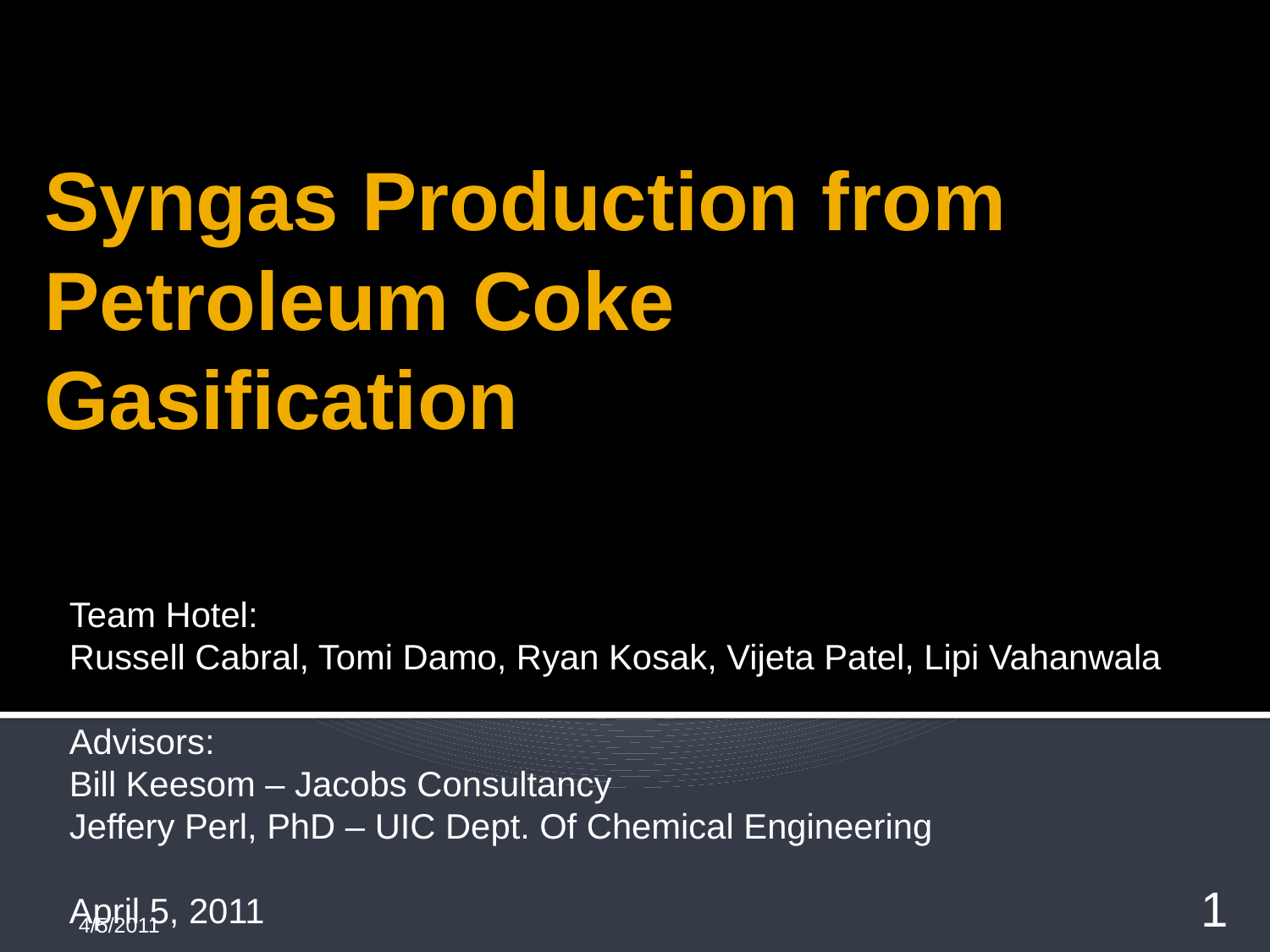

# Syngas Production from Petroleum Coke Gasification
Team Hotel:
Russell Cabral, Tomi Damo, Ryan Kosak, Vijeta Patel, Lipi Vahanwala

Advisors:
Bill Keesom – Jacobs Consultancy
Jeffery Perl, PhD – UIC Dept. Of Chemical Engineering

April 5, 2011
4/5/2011
1